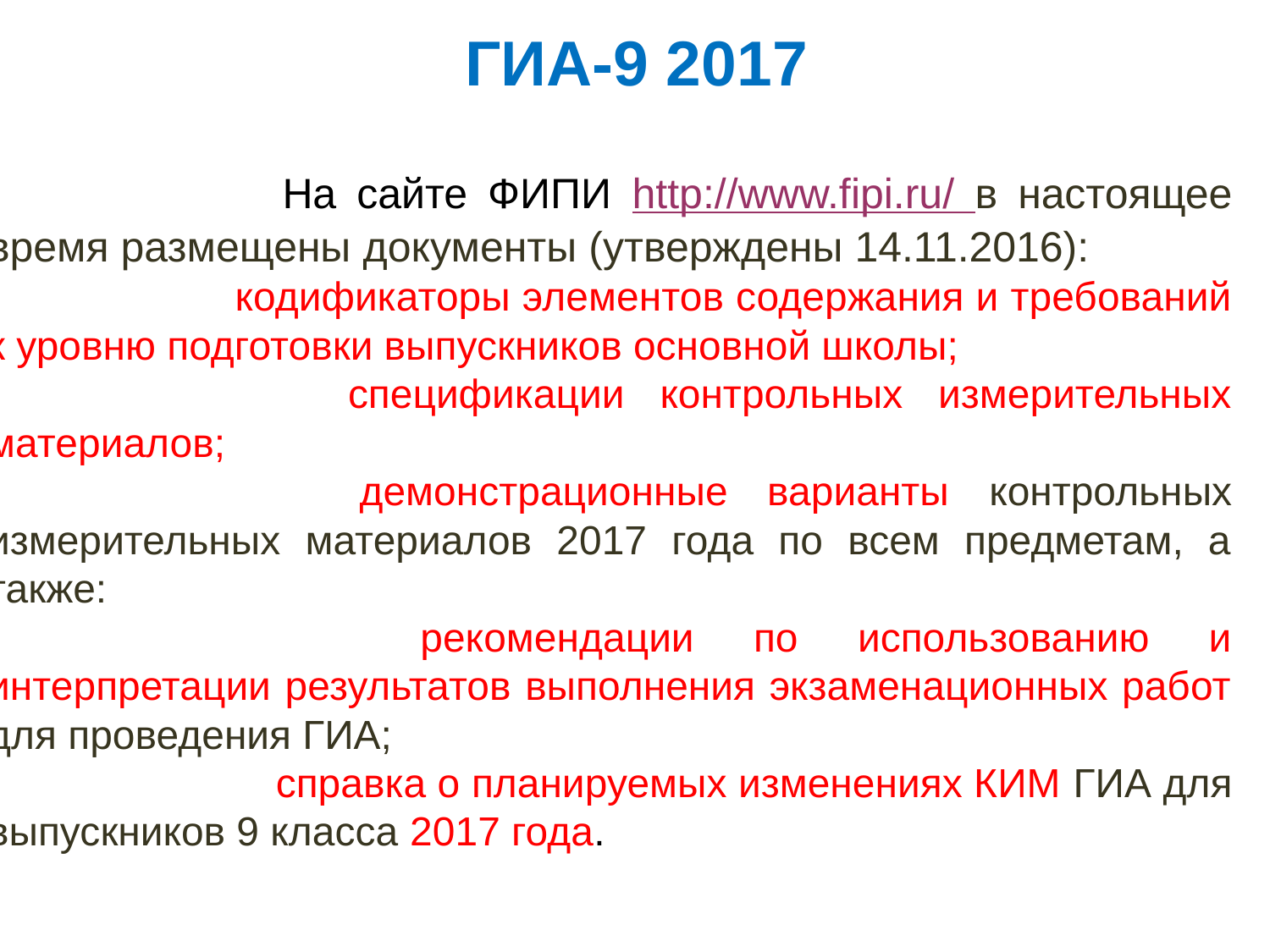

ГИА-9 2017
		  На сайте ФИПИ http://www.fipi.ru/ в настоящее время размещены документы (утверждены 14.11.2016):
	          кодификаторы элементов содержания и требований к уровню подготовки выпускников основной школы;
		   спецификации контрольных измерительных материалов;
		   демонстрационные варианты контрольных измерительных материалов 2017 года по всем предметам, а также:
		   рекомендации по использованию и интерпретации результатов выполнения экзаменационных работ для проведения ГИА;
		   справка о планируемых изменениях КИМ ГИА для выпускников 9 класса 2017 года.